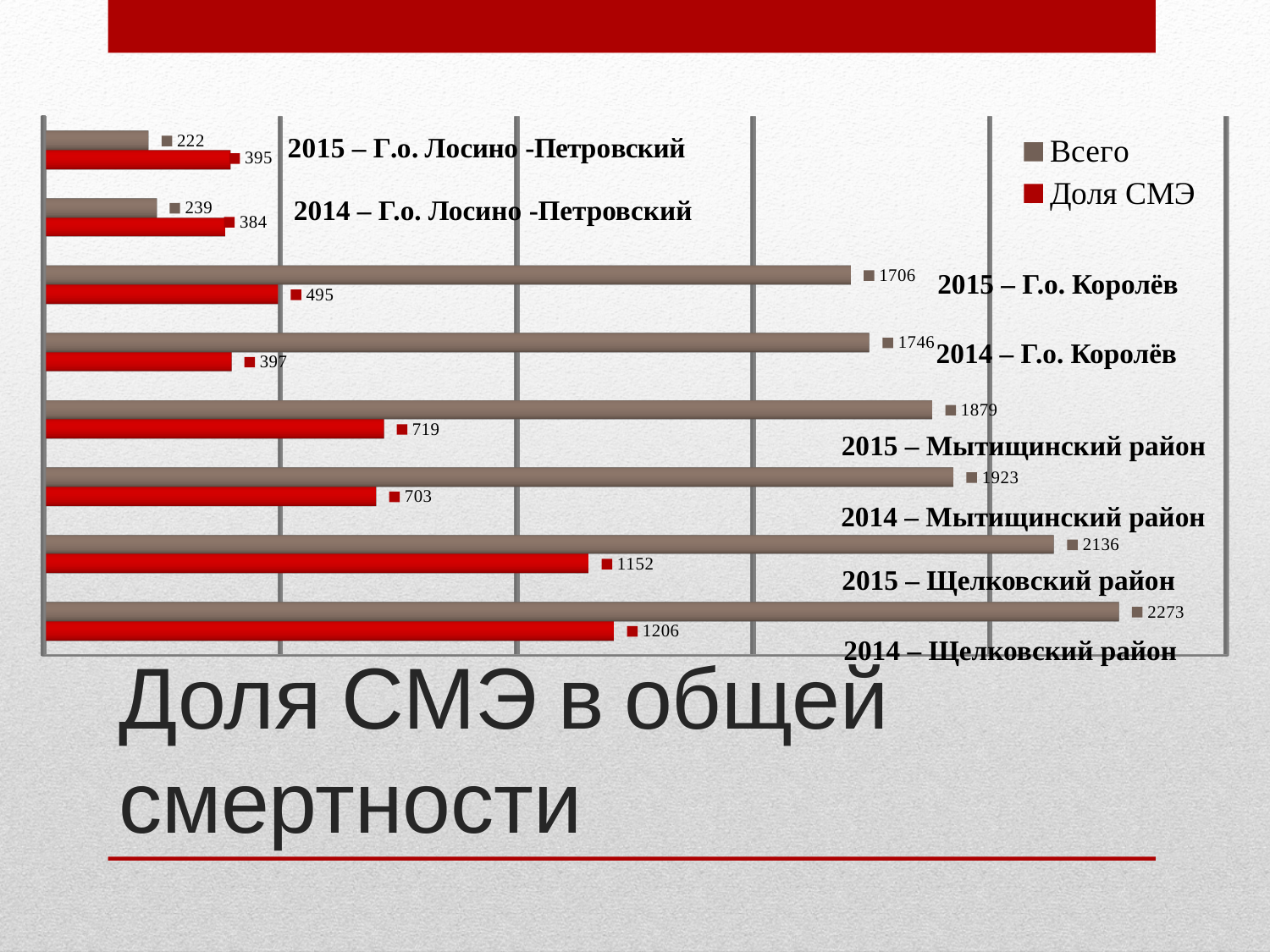

[unsupported chart]

2014 – Г.о. Лосино -Петровский
2015 – Г.о. Королёв
2014 – Г.о. Королёв
2015 – Мытищинский район
2014 – Мытищинский район
2015 – Щелковский район
2014 – Щелковский район
# Доля СМЭ в общей смертности